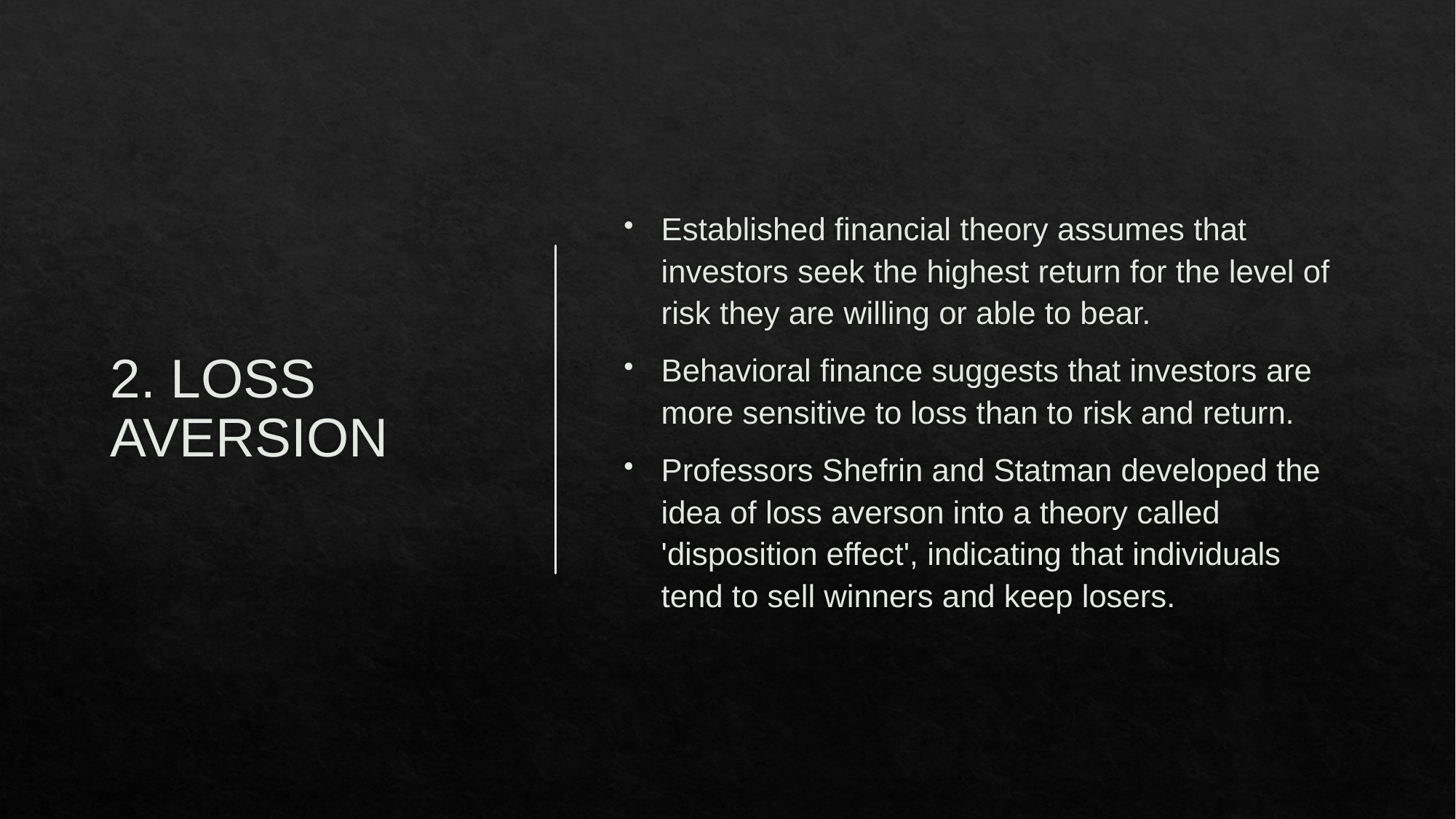

# 2. LOSS AVERSION
Established financial theory assumes that investors seek the highest return for the level of risk they are willing or able to bear.
Behavioral finance suggests that investors are more sensitive to loss than to risk and return.
Professors Shefrin and Statman developed the idea of loss averson into a theory called 'disposition effect', indicating that individuals tend to sell winners and keep losers.